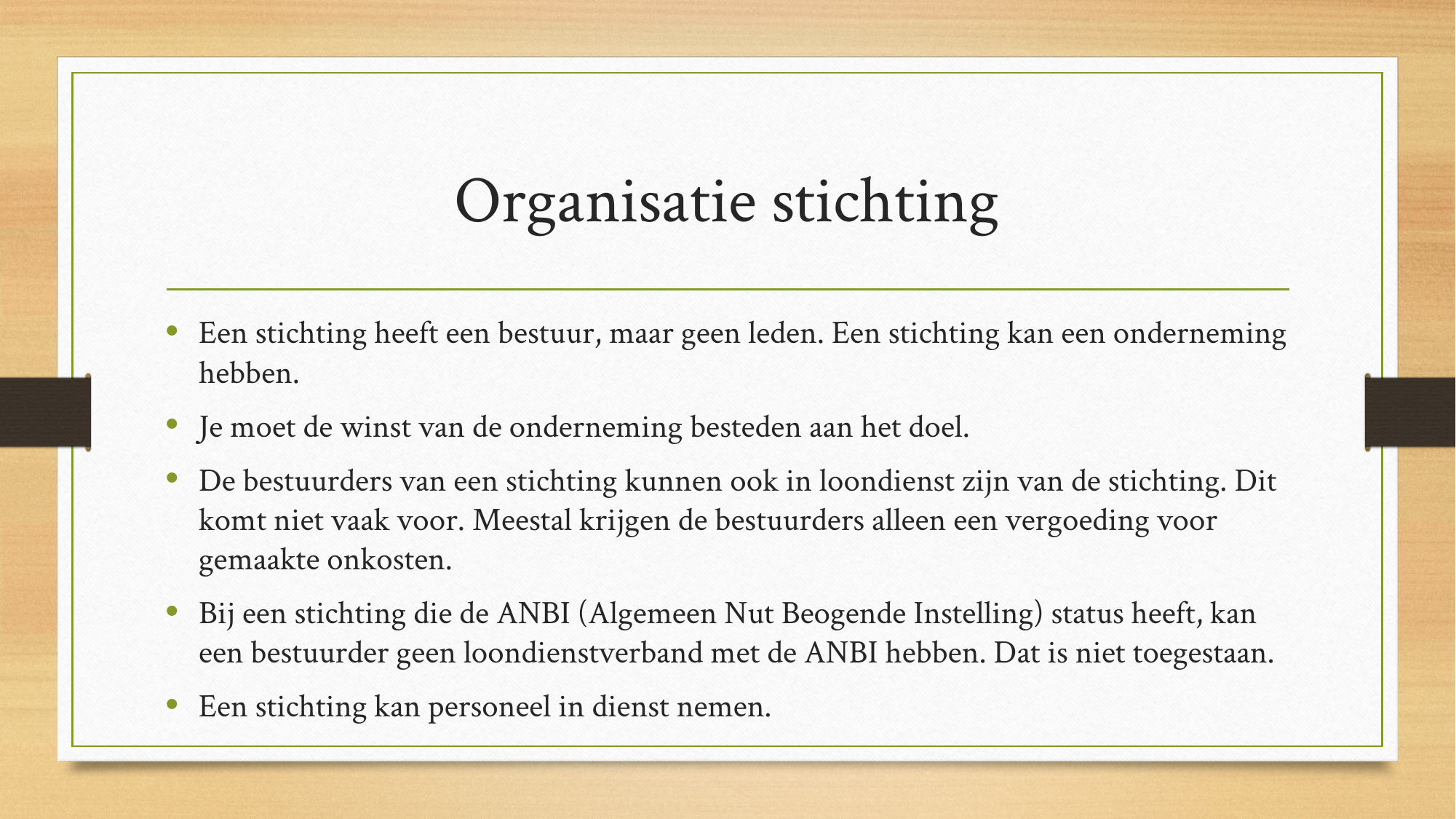

# Organisatie stichting
Een stichting heeft een bestuur, maar geen leden. Een stichting kan een onderneming hebben.
Je moet de winst van de onderneming besteden aan het doel.
De bestuurders van een stichting kunnen ook in loondienst zijn van de stichting. Dit komt niet vaak voor. Meestal krijgen de bestuurders alleen een vergoeding voor gemaakte onkosten.
Bij een stichting die de ANBI (Algemeen Nut Beogende Instelling) status heeft, kan een bestuurder geen loondienstverband met de ANBI hebben. Dat is niet toegestaan.
Een stichting kan personeel in dienst nemen.